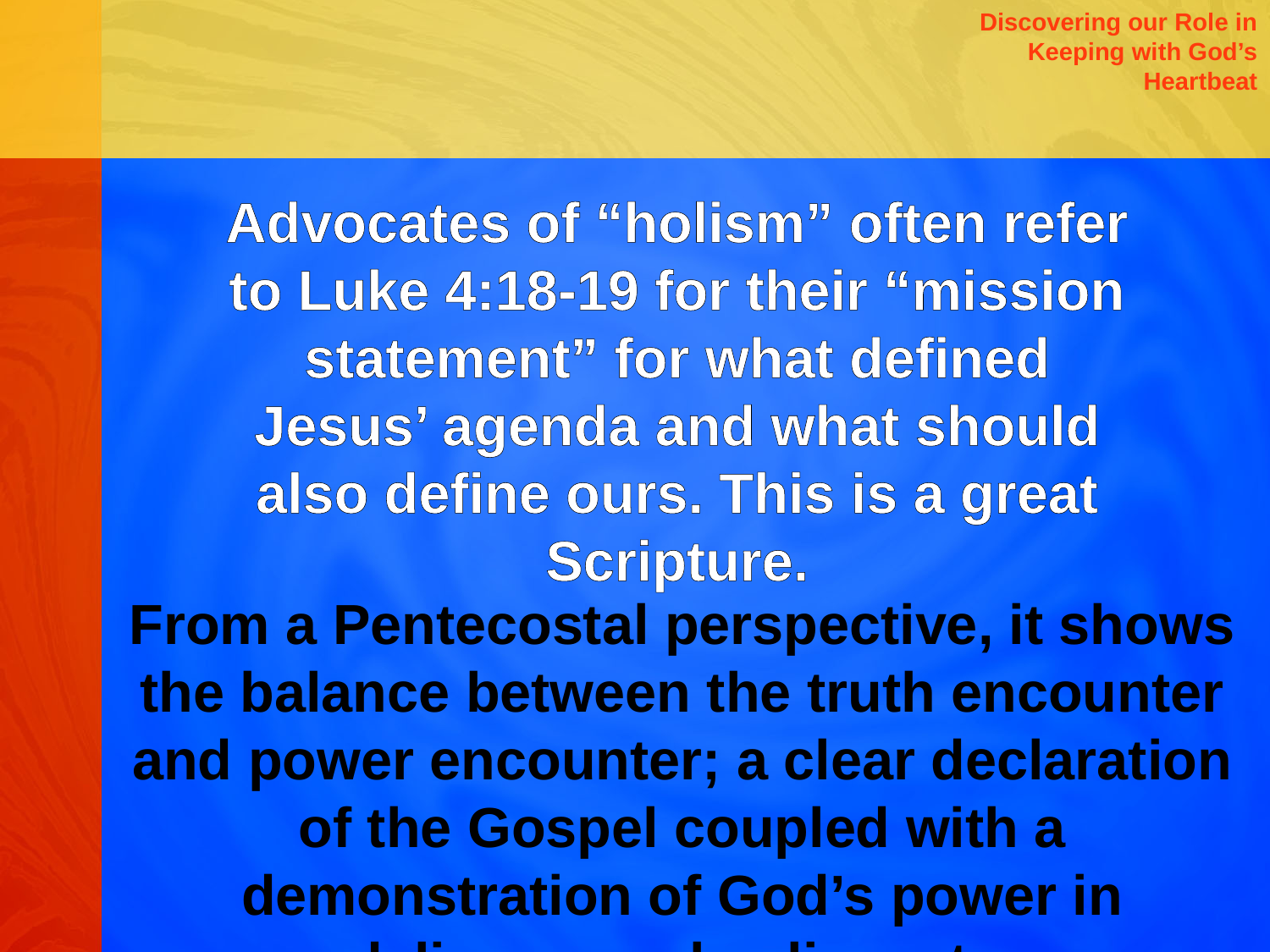

Discovering our Role in Keeping with God’s Heartbeat
Advocates of “holism” often refer to Luke 4:18-19 for their “mission statement” for what defined Jesus’ agenda and what should also define ours. This is a great Scripture.
From a Pentecostal perspective, it shows the balance between the truth encounter and power encounter; a clear declaration of the Gospel coupled with a demonstration of God’s power in deliverance, healing, etc.